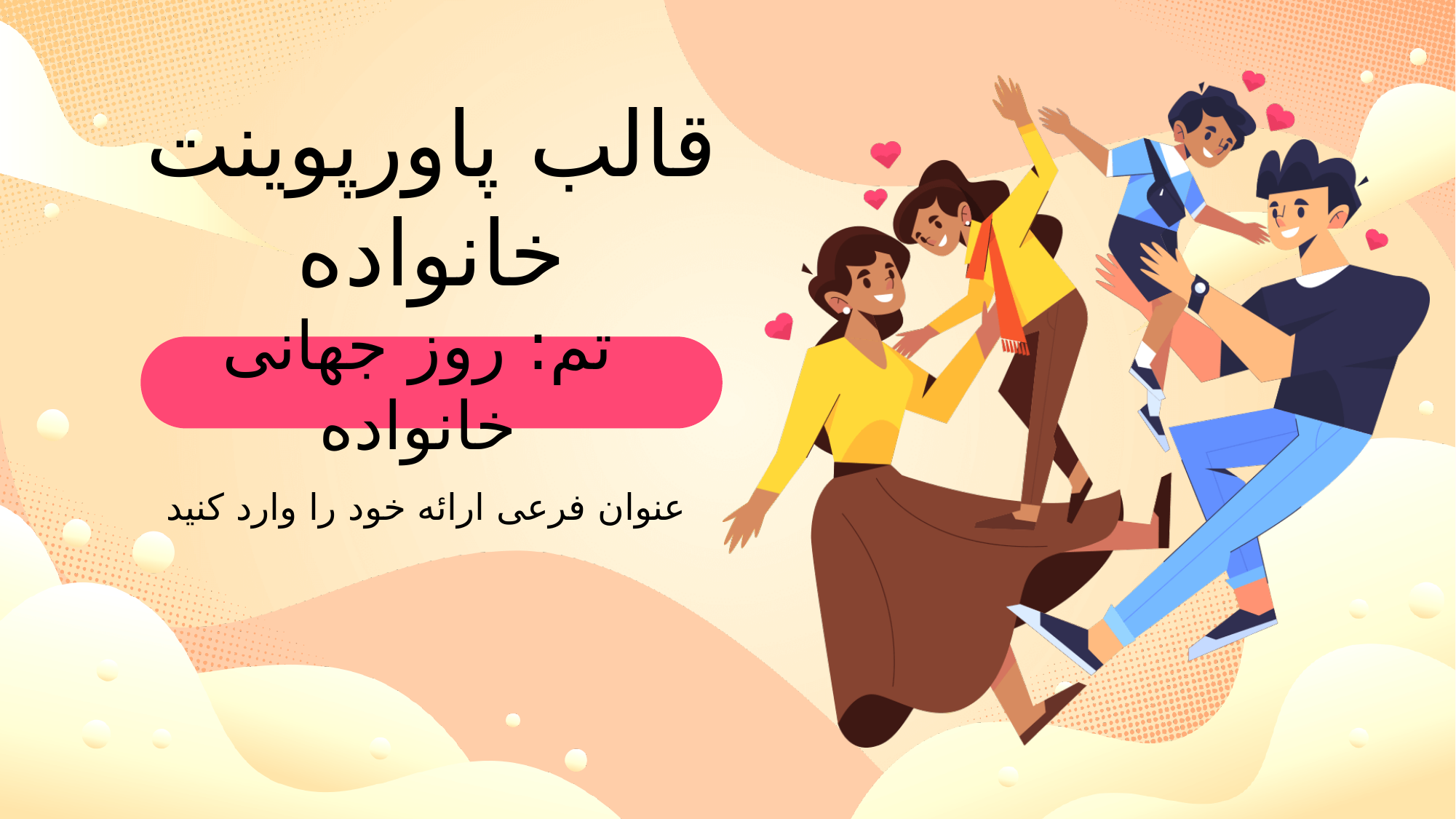

قالب پاورپوینت خانواده
تم: روز جهانی خانواده

عنوان فرعی ارائه خود را وارد کنید